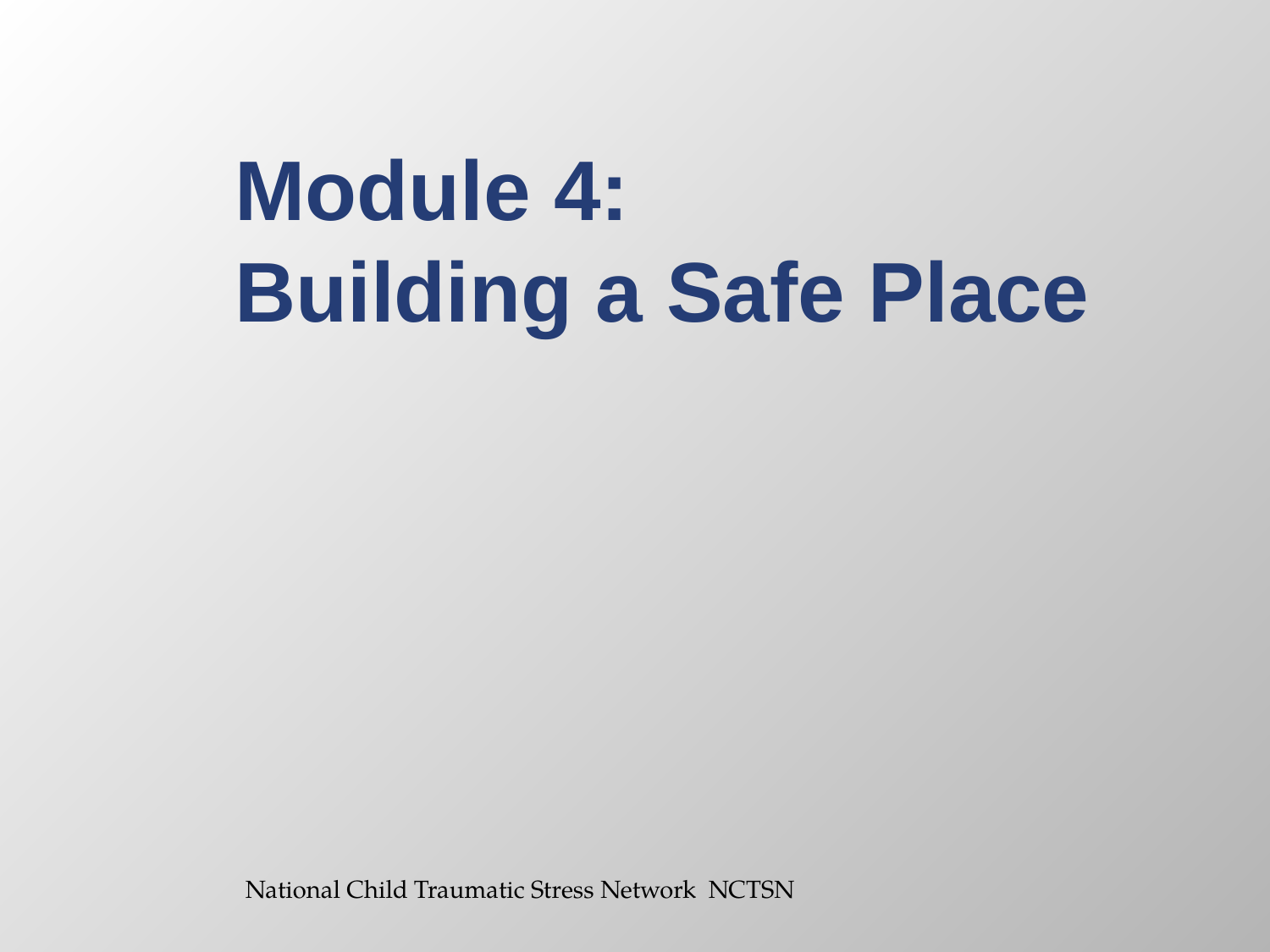

# Module 4: Building a Safe Place
National Child Traumatic Stress Network  NCTSN